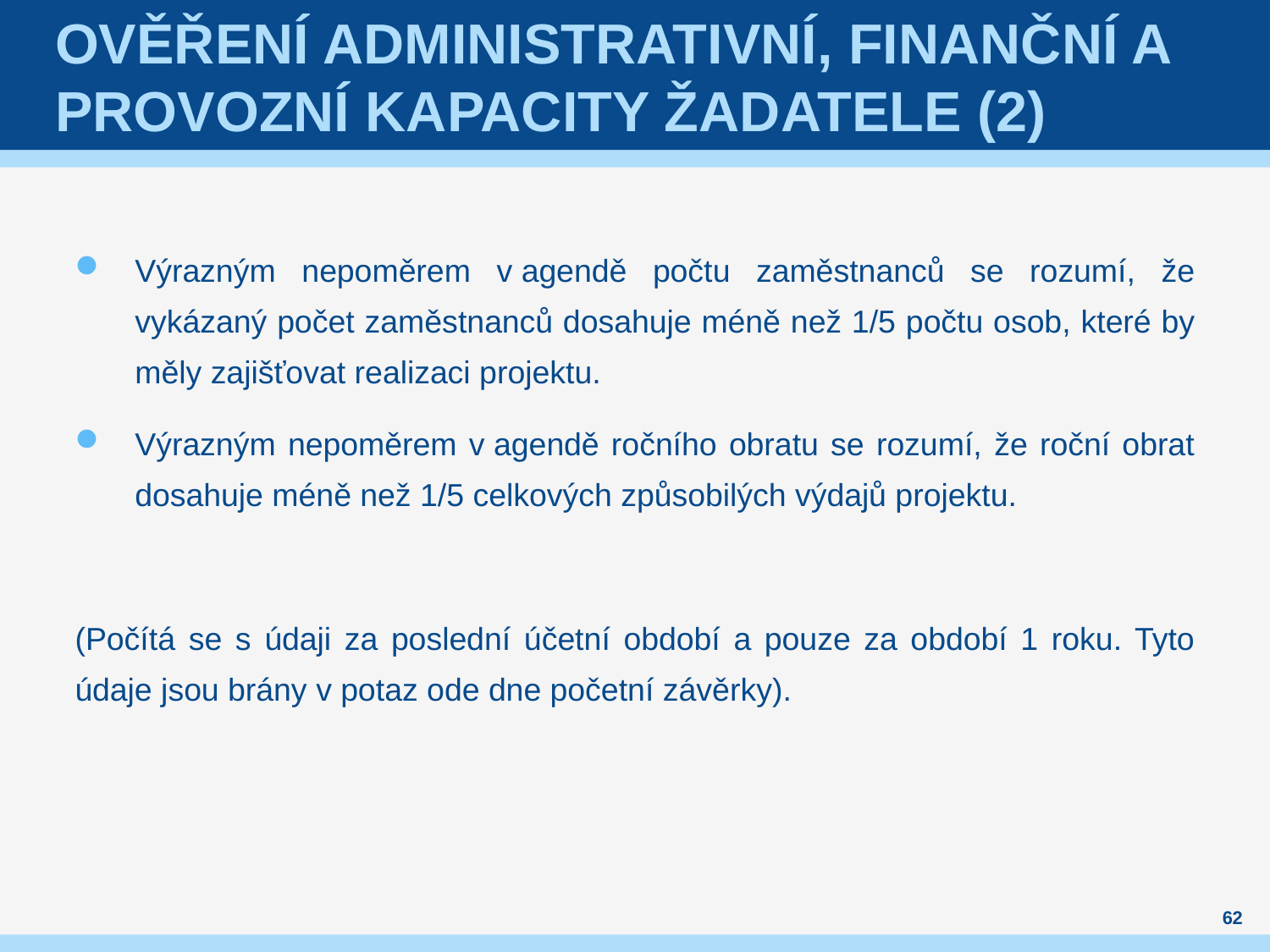

# Ověření administrativní, finanční a provozní kapacity žadatele (2)

Výrazným nepoměrem v agendě počtu zaměstnanců se rozumí, že vykázaný počet zaměstnanců dosahuje méně než 1/5 počtu osob, které by měly zajišťovat realizaci projektu.
Výrazným nepoměrem v agendě ročního obratu se rozumí, že roční obrat dosahuje méně než 1/5 celkových způsobilých výdajů projektu.

(Počítá se s údaji za poslední účetní období a pouze za období 1 roku. Tyto údaje jsou brány v potaz ode dne početní závěrky).
62